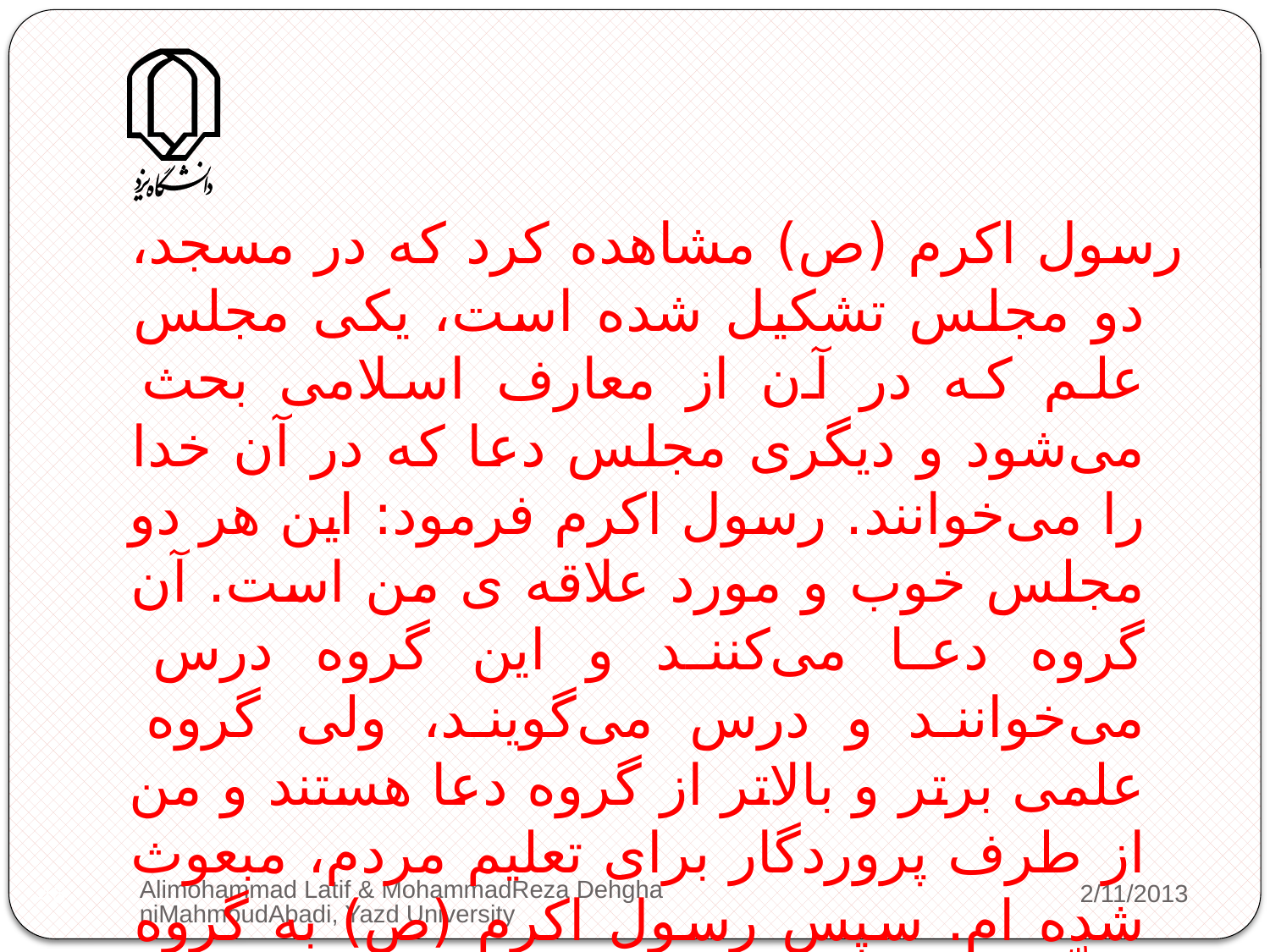

رسول اکرم (ص) مشاهده کرد که در مسجد، دو مجلس تشکیل شده است، یکی مجلس علم که در آن از معارف اسلامی بحث می‌شود و دیگری مجلس دعا که در آن خدا را می‌خوانند. رسول اکرم فرمود: این هر دو مجلس خوب و مورد علاقه ی من است. آن گروه دعا می‌کنند و این گروه درس می‌خوانند و درس می‌گویند، ولی گروه علمی برتر و بالاتر از گروه دعا هستند و من از طرف پروردگار برای تعلیم مردم، مبعوث شده ام. سپس رسول اکرم (ص) به گروه معلّمین و محصّلین پیوست و با آنان در مجلس علم نشست.
منبع: بحار، جلد1،ص64

Alimohammad Latif & MohammadReza DehghaniMahmoudAbadi, Yazd University
2/11/2013
46